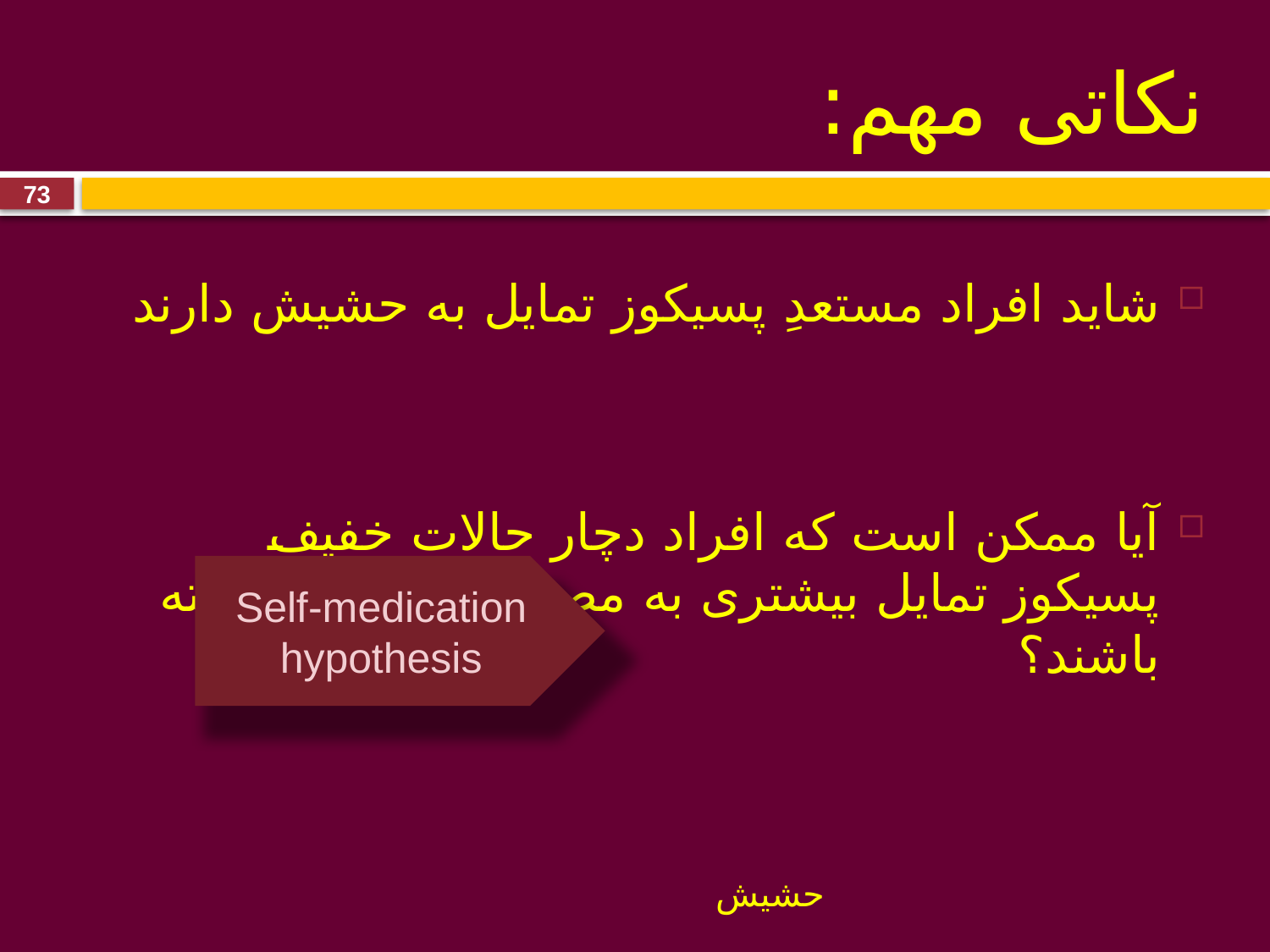

# نکاتی مهم:
73
شاید افراد مستعدِ پسیکوز تمایل به حشیش دارند

آیا ممکن است که افراد دچار حالات خفیف پسیکوز تمایل بیشتری به مصرف حشیش داشته باشند؟

Self-medication hypothesis
حشیش